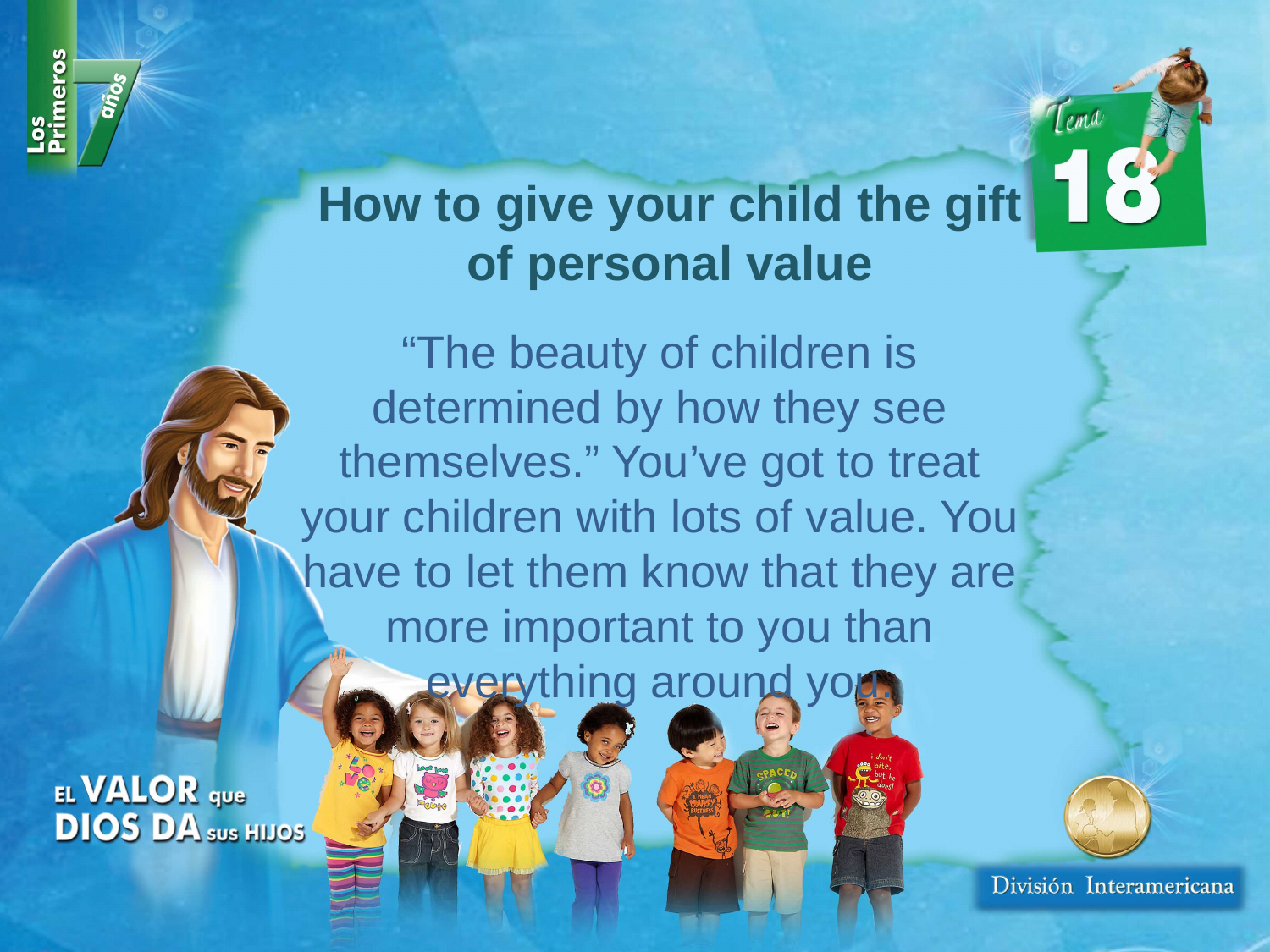

How to give your child the gift of personal value
“The beauty of children is determined by how they see themselves.” You’ve got to treat your children with lots of value. You have to let them know that they are more important to you than everything around you.